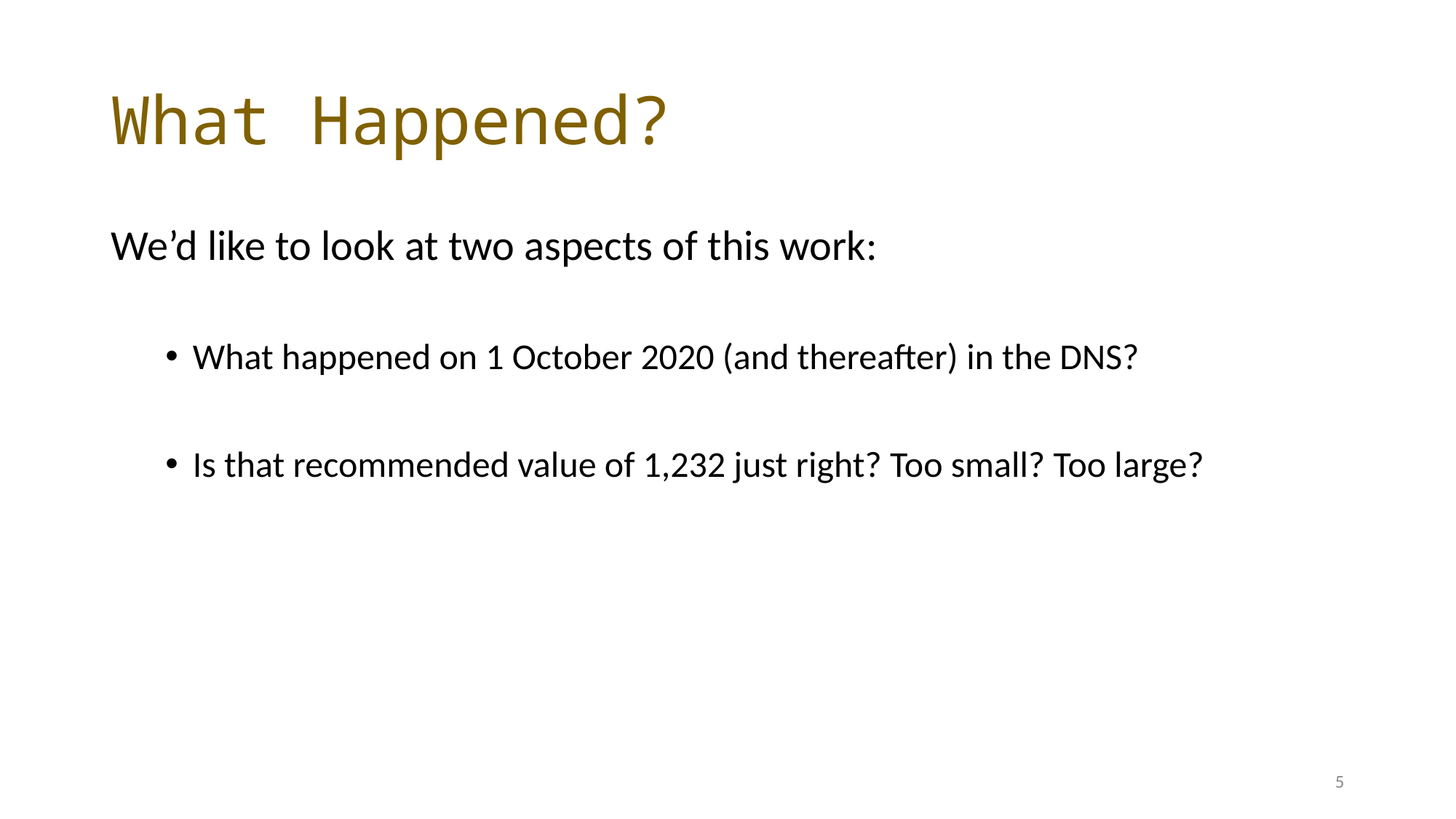

# What Happened?
We’d like to look at two aspects of this work:

What happened on 1 October 2020 (and thereafter) in the DNS?

Is that recommended value of 1,232 just right? Too small? Too large?
5